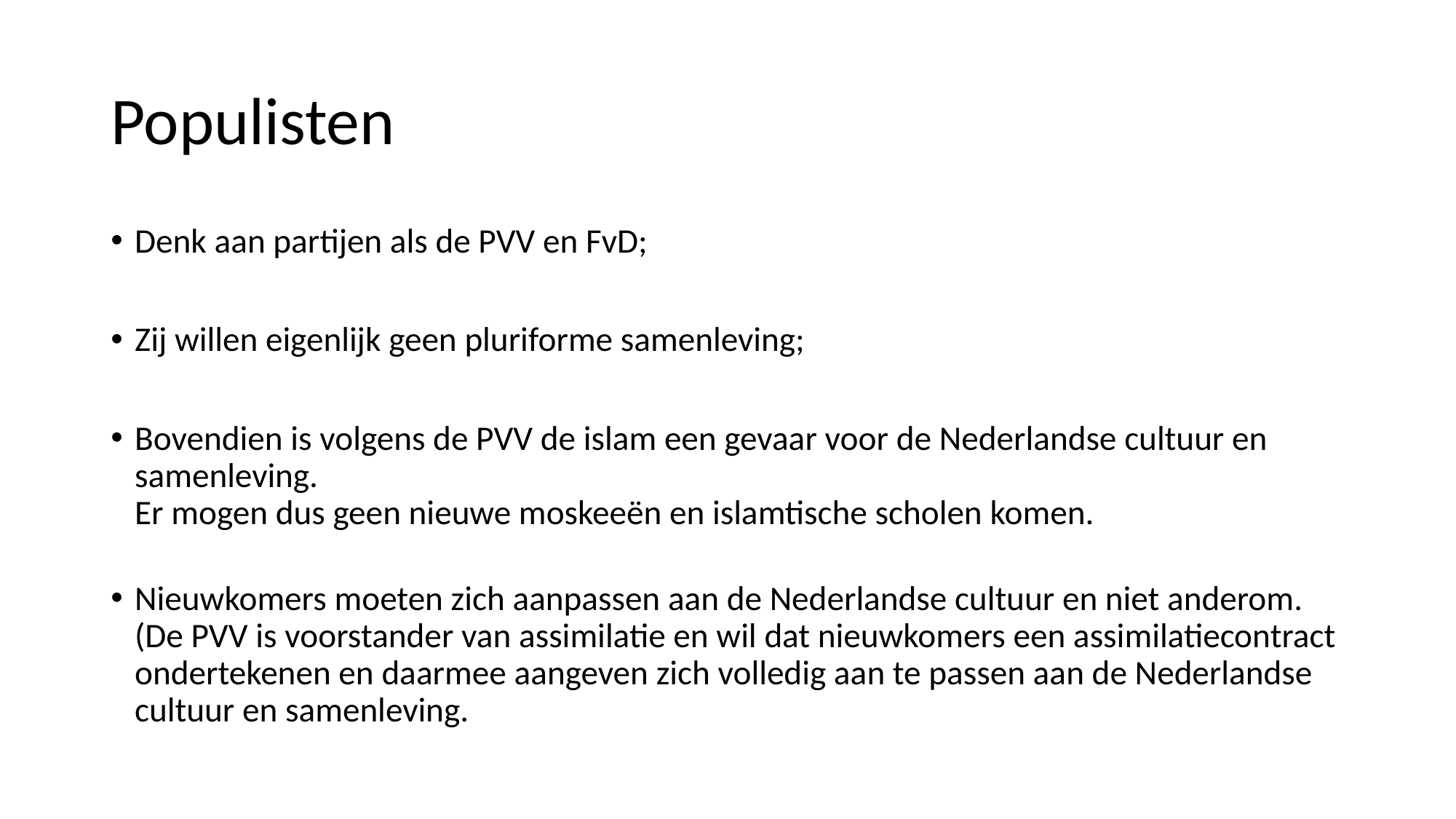

# Populisten
Denk aan partijen als de PVV en FvD;

Zij willen eigenlijk geen pluriforme samenleving;

Bovendien is volgens de PVV de islam een gevaar voor de Nederlandse cultuur en samenleving.
Er mogen dus geen nieuwe moskeeën en islamtische scholen komen.
Nieuwkomers moeten zich aanpassen aan de Nederlandse cultuur en niet anderom.
(De PVV is voorstander van assimilatie en wil dat nieuwkomers een assimilatiecontract ondertekenen en daarmee aangeven zich volledig aan te passen aan de Nederlandse cultuur en samenleving.